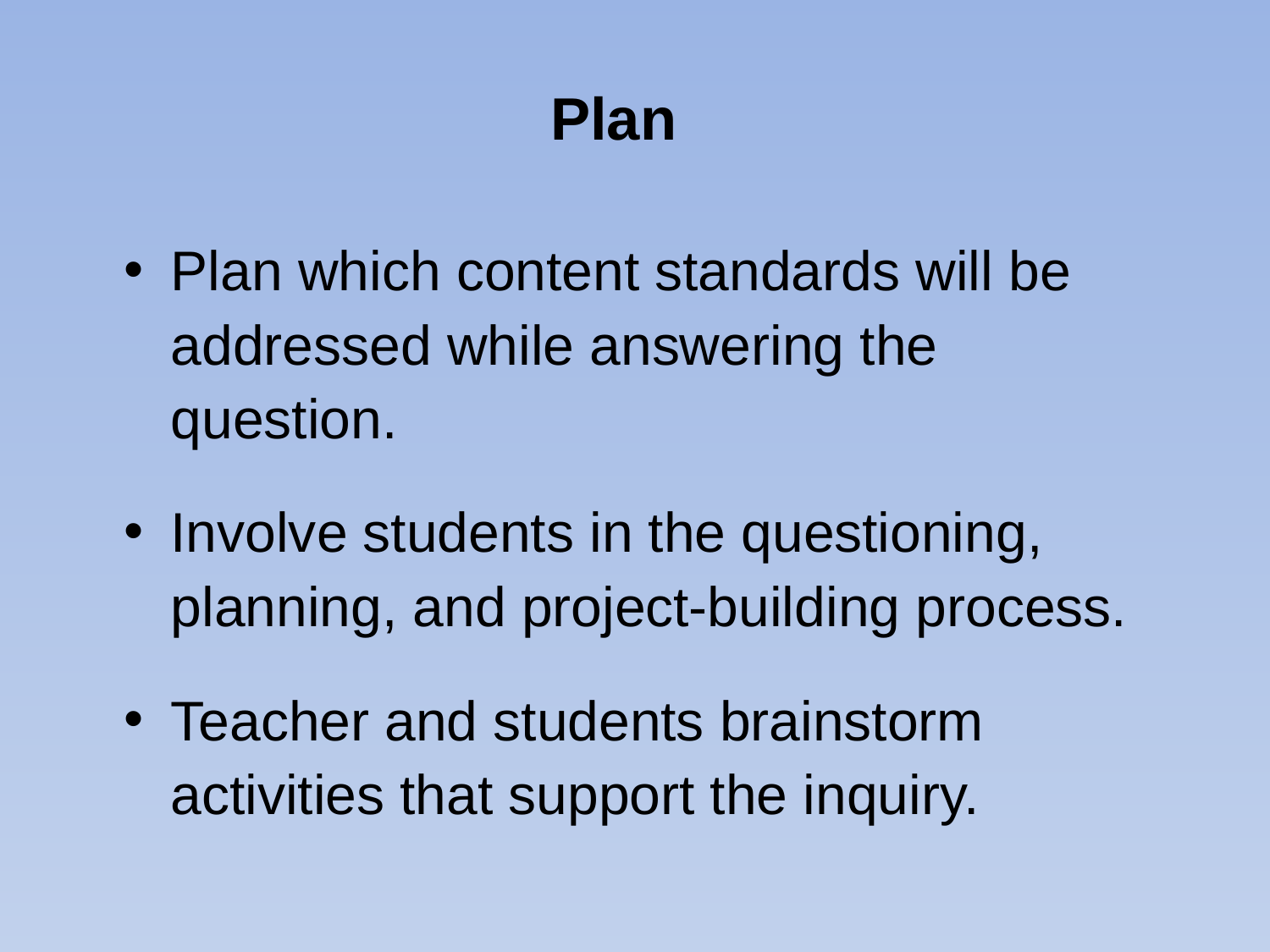

# Plan
Plan which content standards will be addressed while answering the question.

Involve students in the questioning, planning, and project-building process.

Teacher and students brainstorm activities that support the inquiry.